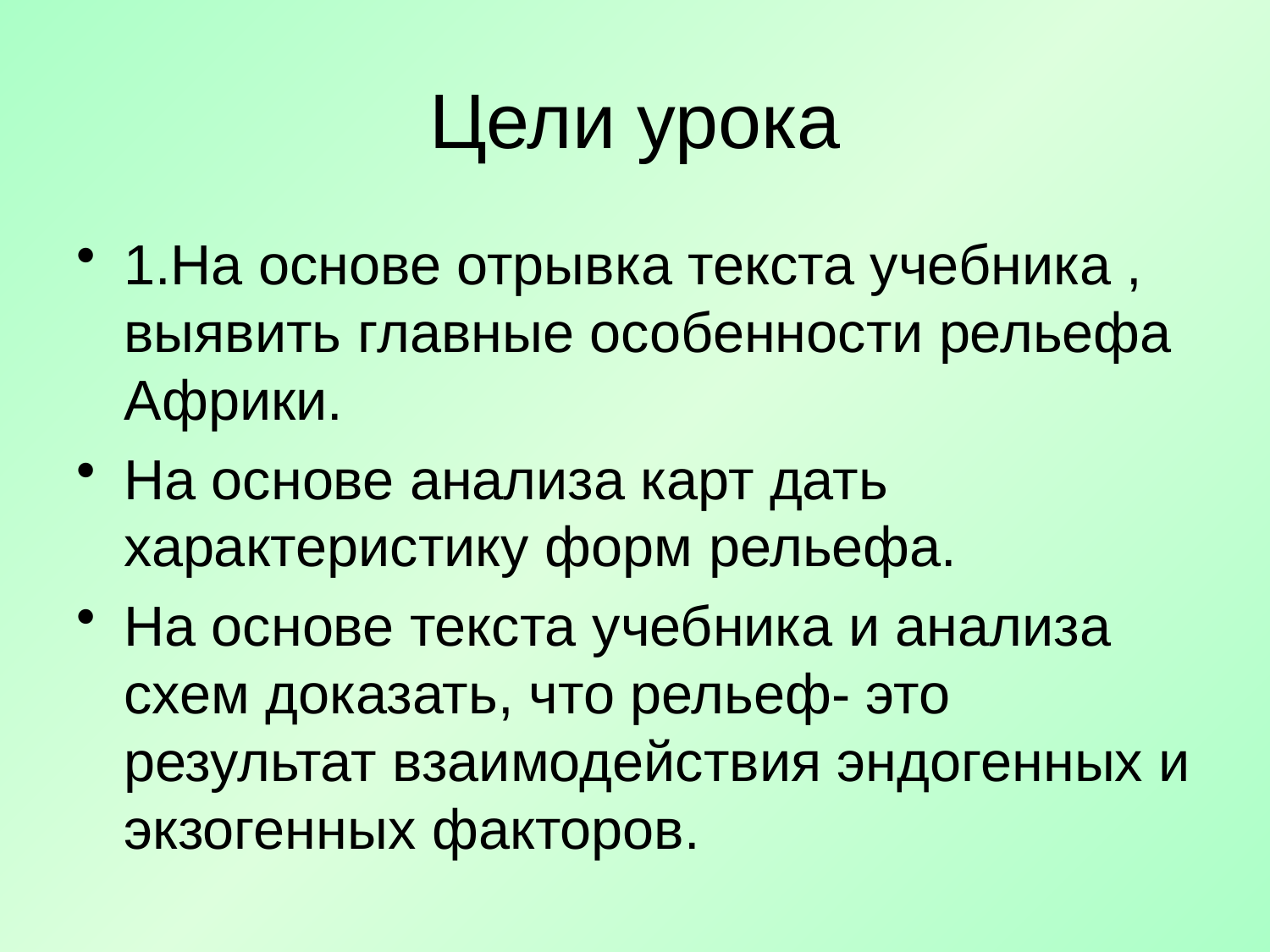

# Цели урока
1.На основе отрывка текста учебника , выявить главные особенности рельефа Африки.
На основе анализа карт дать характеристику форм рельефа.
На основе текста учебника и анализа схем доказать, что рельеф- это результат взаимодействия эндогенных и экзогенных факторов.